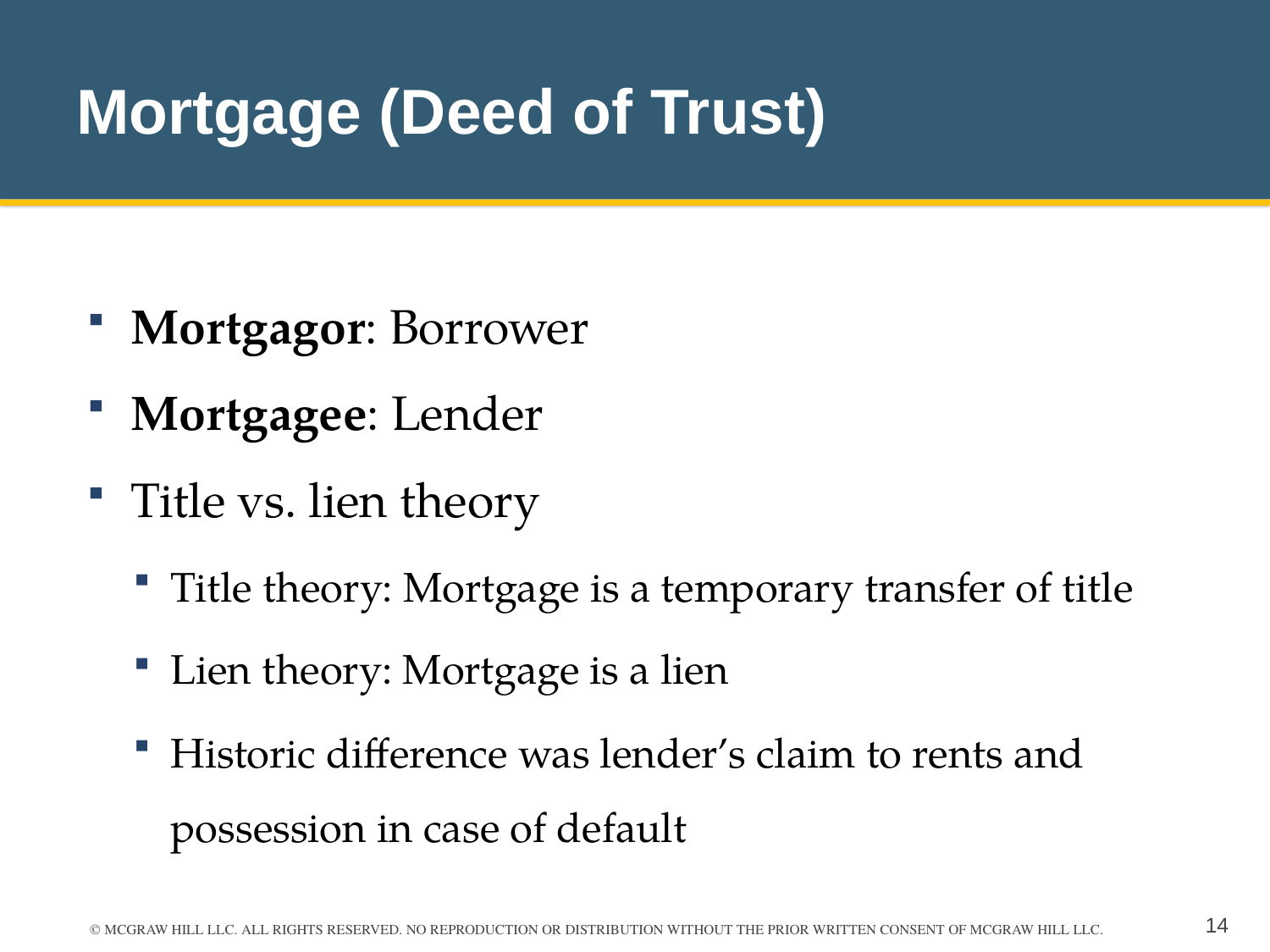

# Mortgage (Deed of Trust)
Mortgagor: Borrower
Mortgagee: Lender
Title vs. lien theory
Title theory: Mortgage is a temporary transfer of title
Lien theory: Mortgage is a lien
Historic difference was lender’s claim to rents and possession in case of default
© MCGRAW HILL LLC. ALL RIGHTS RESERVED. NO REPRODUCTION OR DISTRIBUTION WITHOUT THE PRIOR WRITTEN CONSENT OF MCGRAW HILL LLC.
14